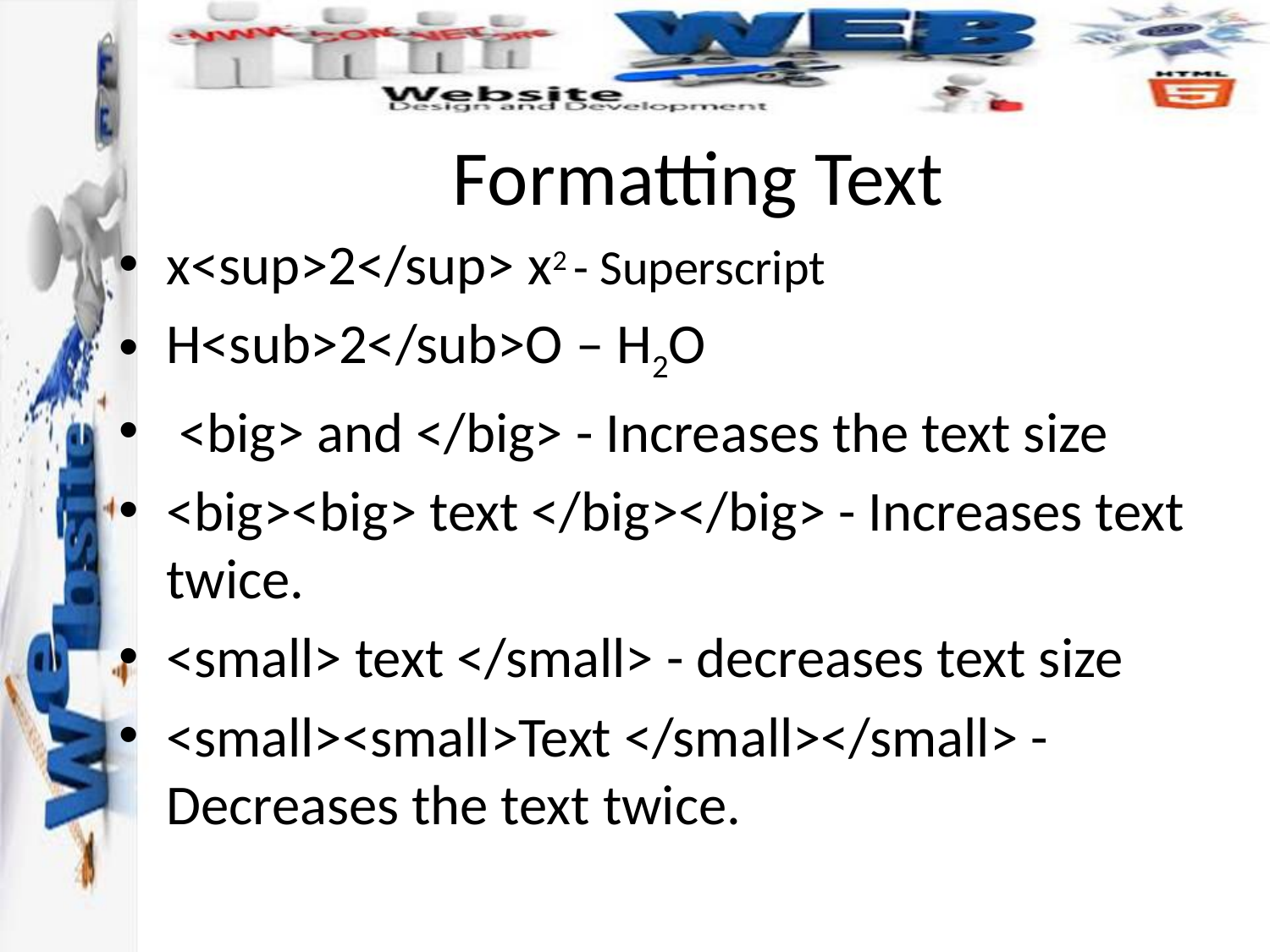

# Formatting Text
x<sup>2</sup> x2 - Superscript
H<sub>2</sub>O – H2O
 <big> and </big> - Increases the text size
<big><big> text </big></big> - Increases text twice.
<small> text </small> - decreases text size
<small><small>Text </small></small> - Decreases the text twice.